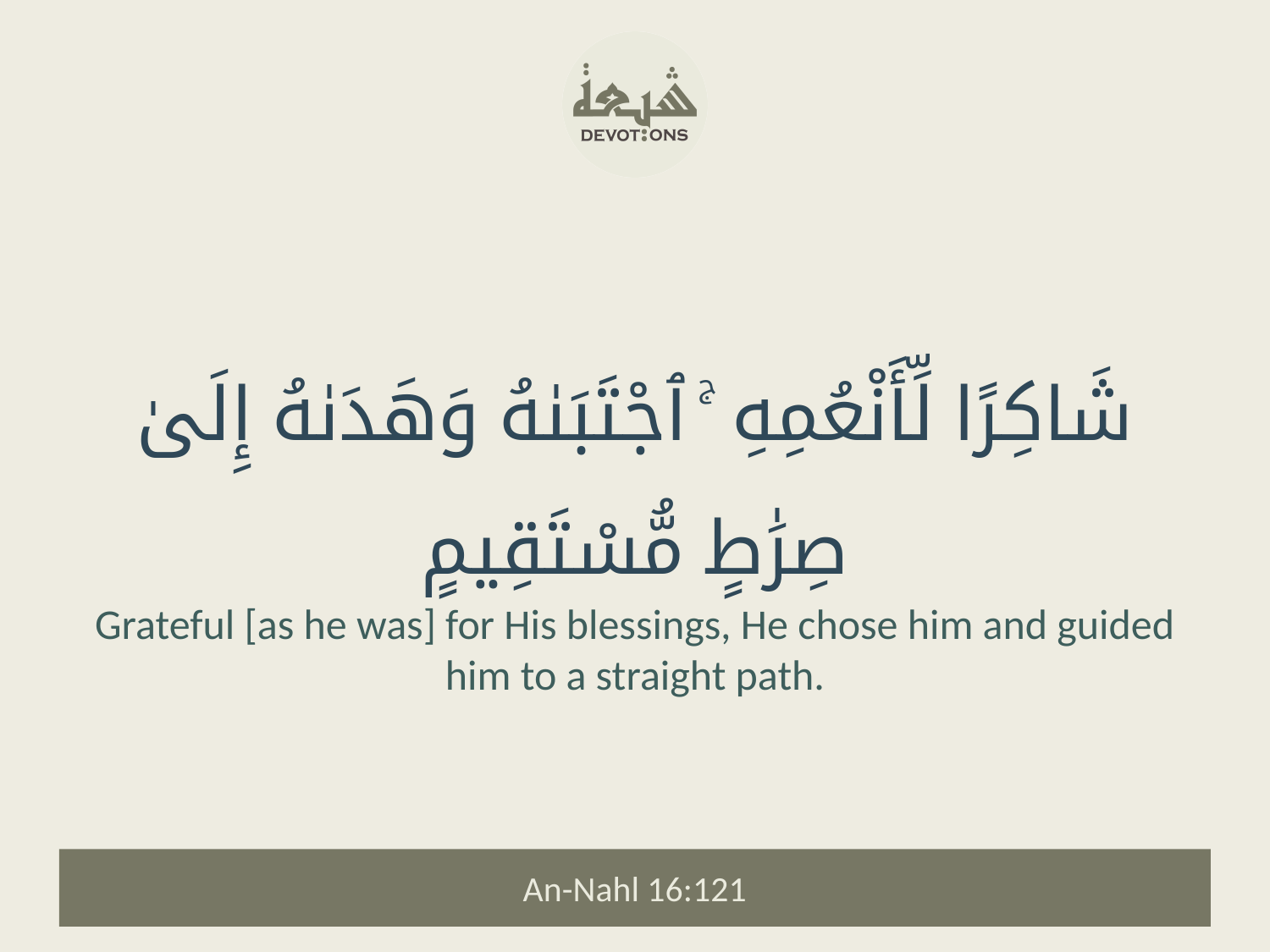

شَاكِرًا لِّأَنْعُمِهِ ۚ ٱجْتَبَىٰهُ وَهَدَىٰهُ إِلَىٰ صِرَٰطٍ مُّسْتَقِيمٍ
Grateful [as he was] for His blessings, He chose him and guided him to a straight path.
An-Nahl 16:121